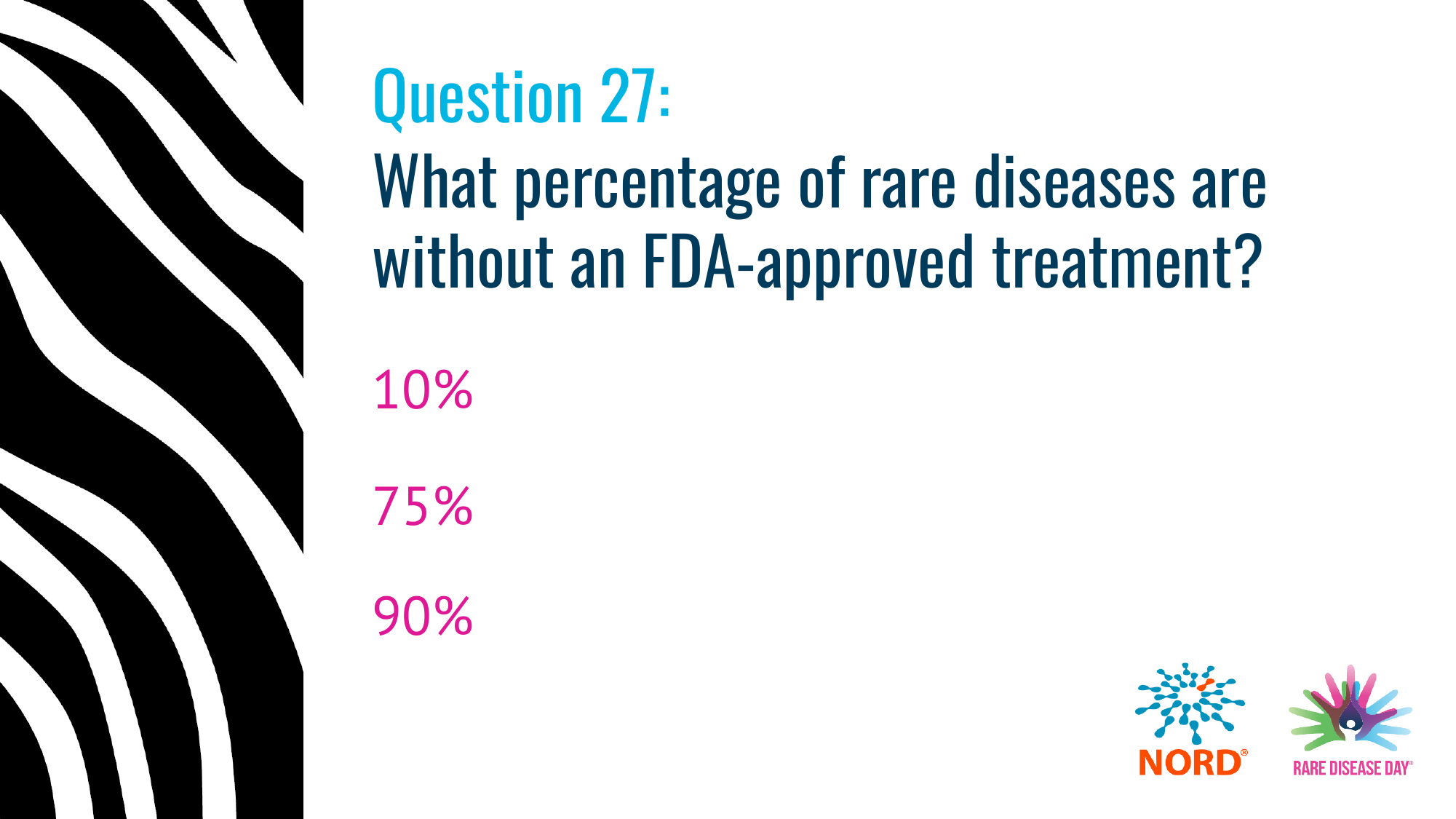

# Question 27:
What percentage of rare diseases are without an FDA-approved treatment?
10%
75%
90%